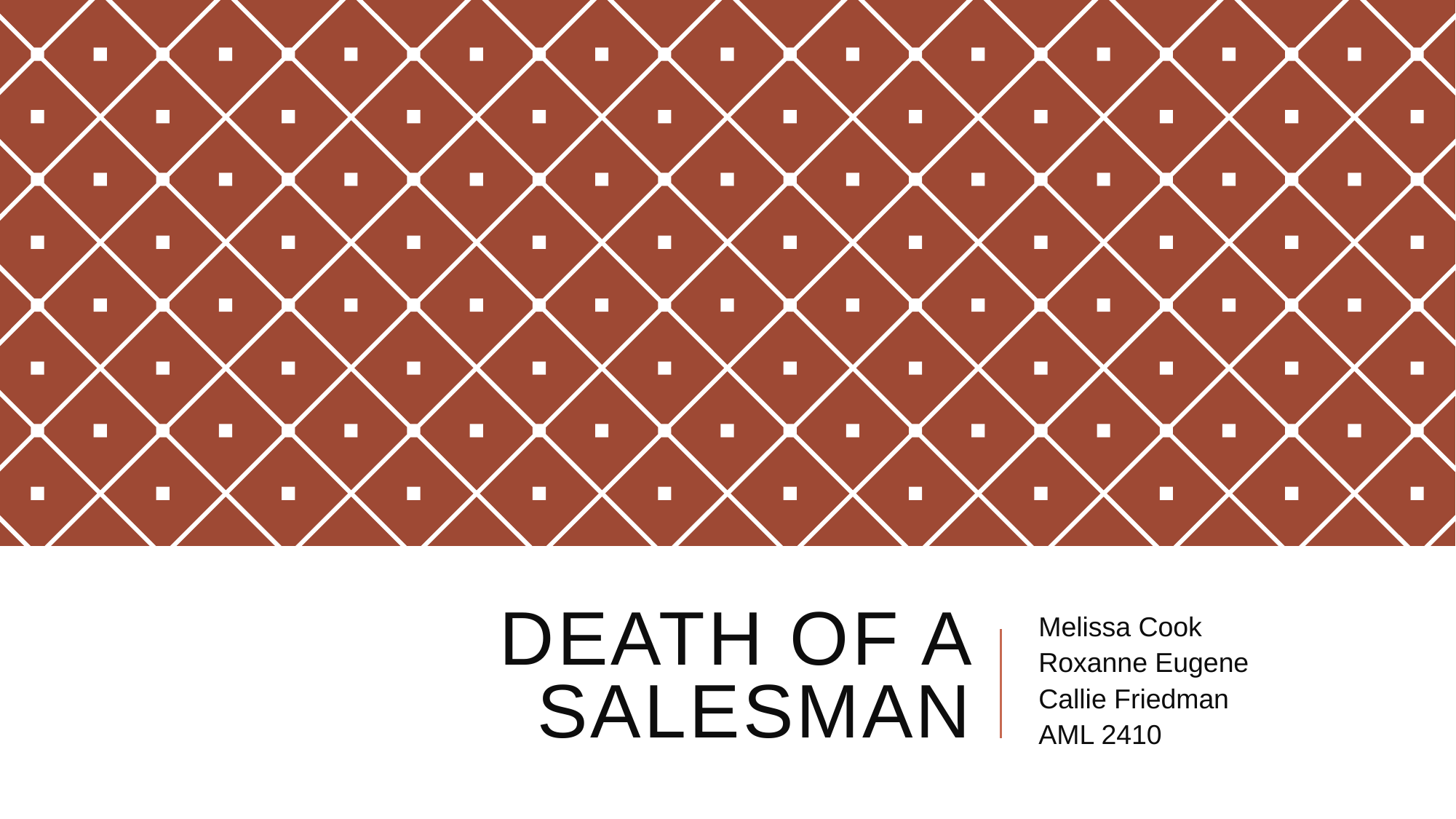

# Death of a Salesman
Melissa Cook
Roxanne Eugene
Callie Friedman
AML 2410